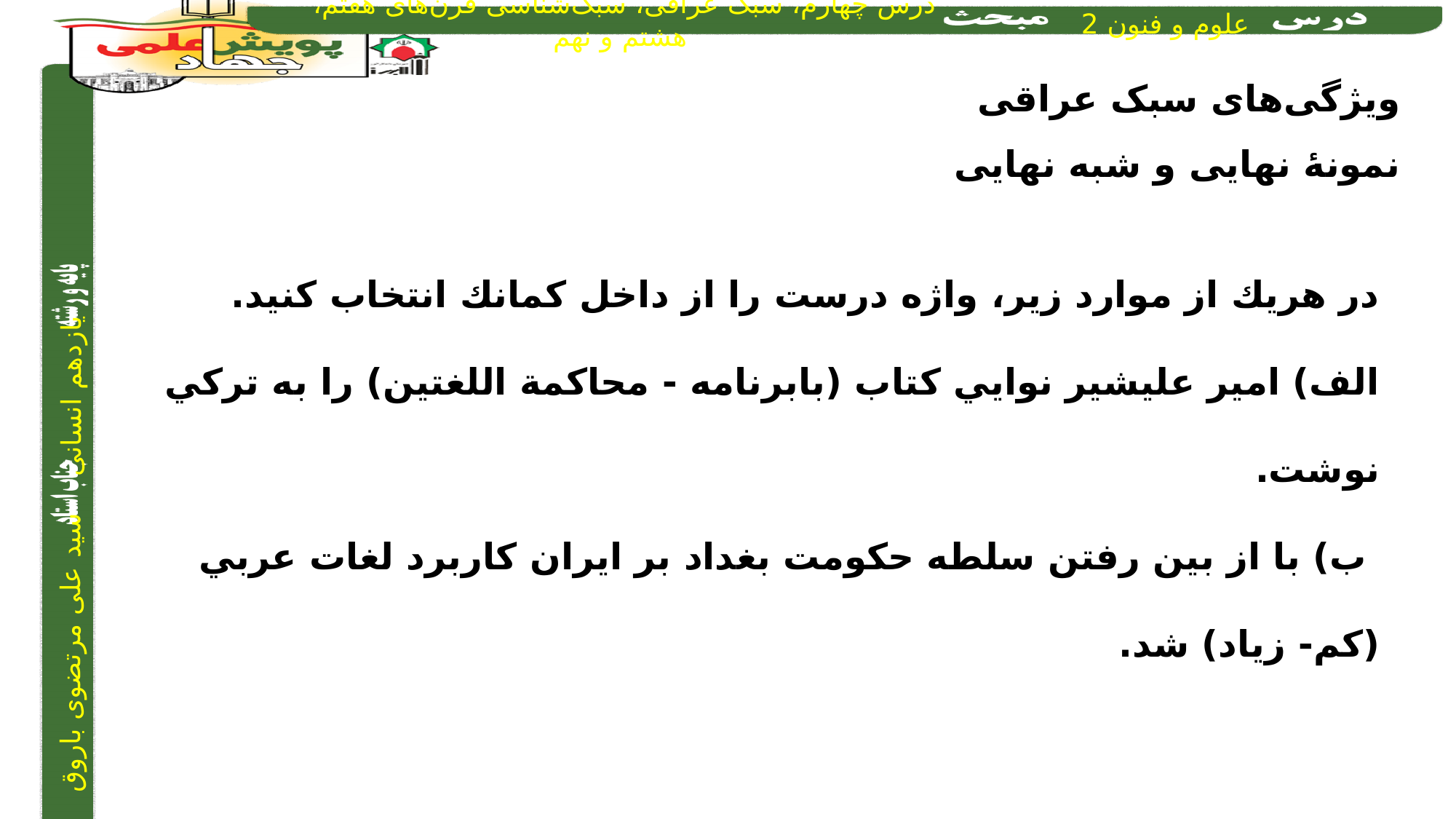

ویژگی‌های سبک عراقی
نمونۀ نهایی و شبه نهایی
در هريك از موارد زير، واژه درست را از داخل كمانك انتخاب كنيد.
الف) امير عليشير نوايي كتاب (بابرنامه - محاکمة اللغتين) را به تركي نوشت.
 ب) با از بين رفتن سلطه حكومت بغداد بر ايران كاربرد لغات عربي (كم- زیاد) شد.

محاکمه‌اللغتین - کم